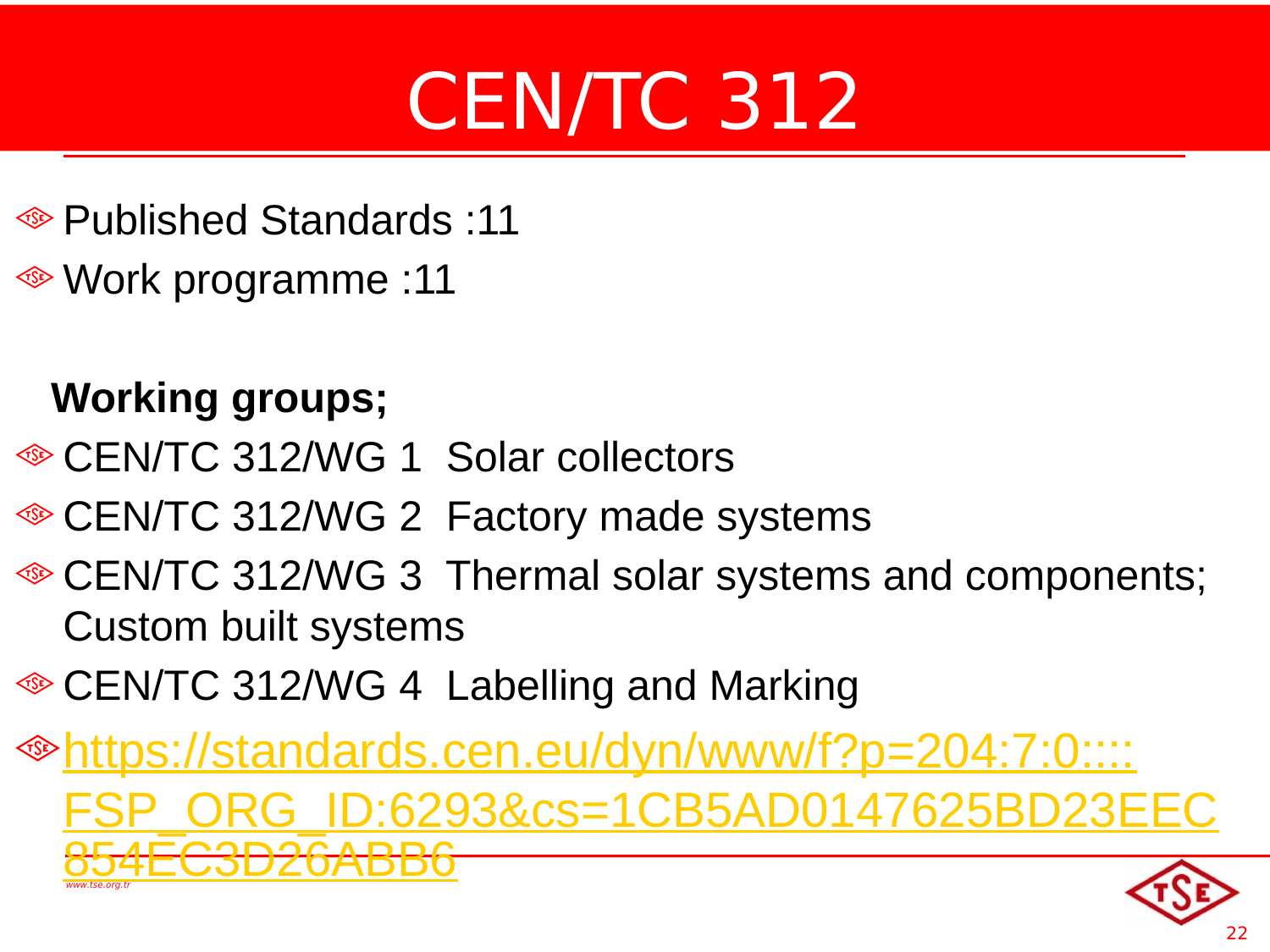

# CEN/TC 312
Published Standards :11
Work programme :11

   Working groups;
CEN/TC 312/WG 1  Solar collectors
CEN/TC 312/WG 2  Factory made systems
CEN/TC 312/WG 3  Thermal solar systems and components; Custom built systems
CEN/TC 312/WG 4  Labelling and Marking
https://standards.cen.eu/dyn/www/f?p=204:7:0::::FSP_ORG_ID:6293&cs=1CB5AD0147625BD23EEC854EC3D26ABB6

www.tse.org.tr
22